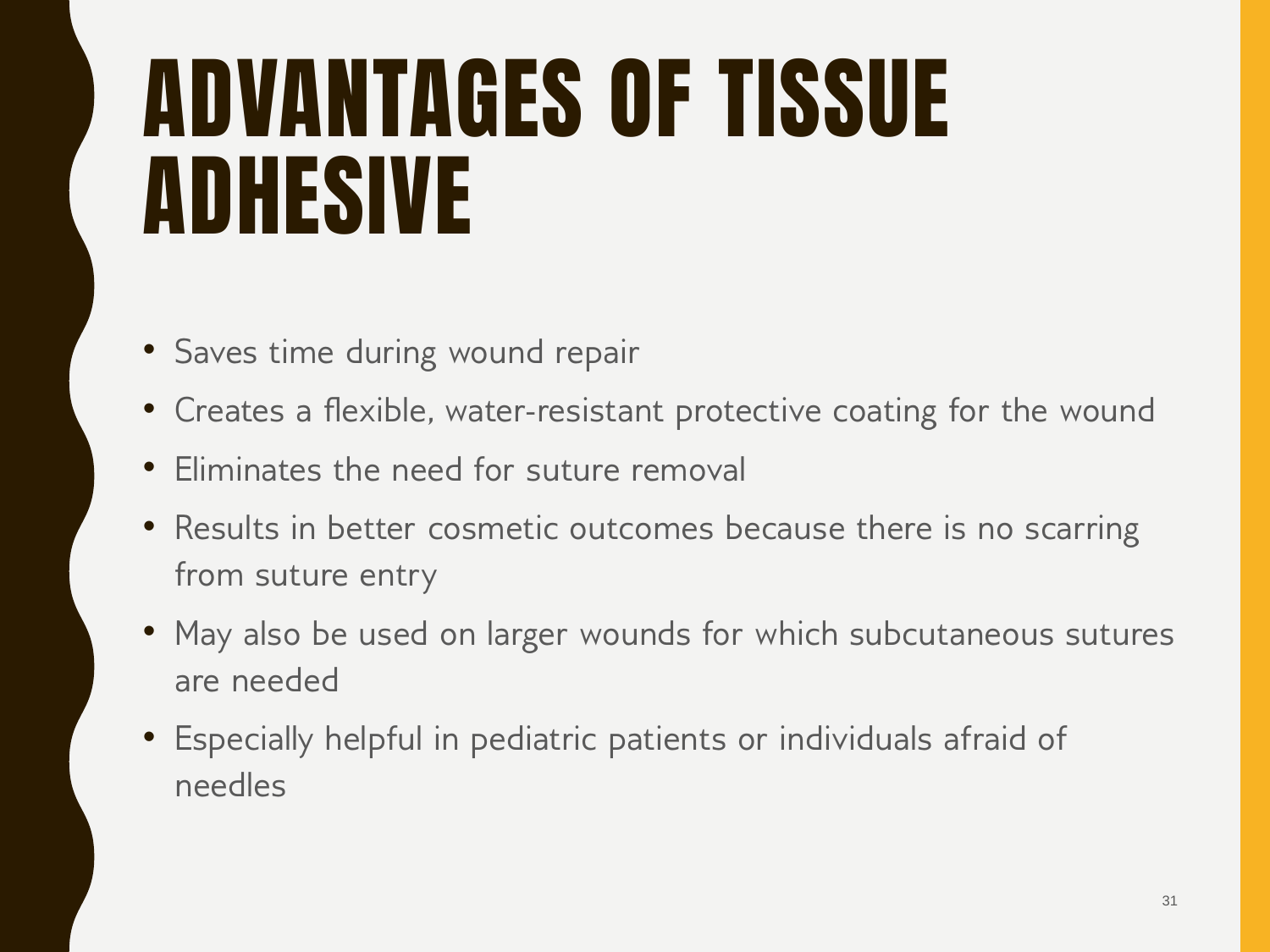

# Advantages of Tissue Adhesive
Saves time during wound repair
Creates a flexible, water-resistant protective coating for the wound
Eliminates the need for suture removal
Results in better cosmetic outcomes because there is no scarring from suture entry
May also be used on larger wounds for which subcutaneous sutures are needed
Especially helpful in pediatric patients or individuals afraid of needles
 31